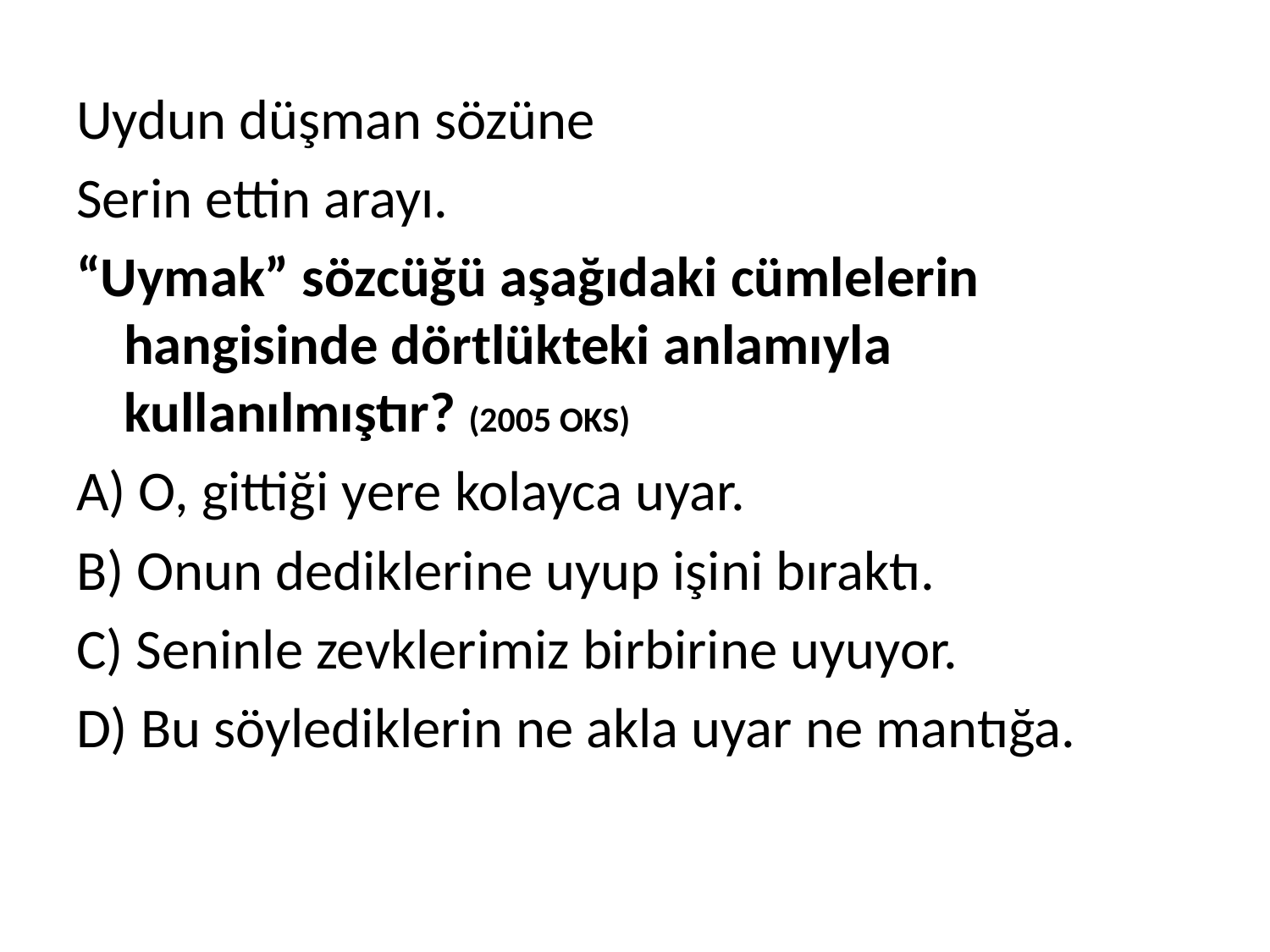

Uydun düşman sözüne
Serin ettin arayı.
“Uymak” sözcüğü aşağıdaki cümlelerin hangisinde dörtlükteki anlamıyla kullanılmıştır? (2005 OKS)
A) O, gittiği yere kolayca uyar.
B) Onun dediklerine uyup işini bıraktı.
C) Seninle zevklerimiz birbirine uyuyor.
D) Bu söylediklerin ne akla uyar ne mantığa.